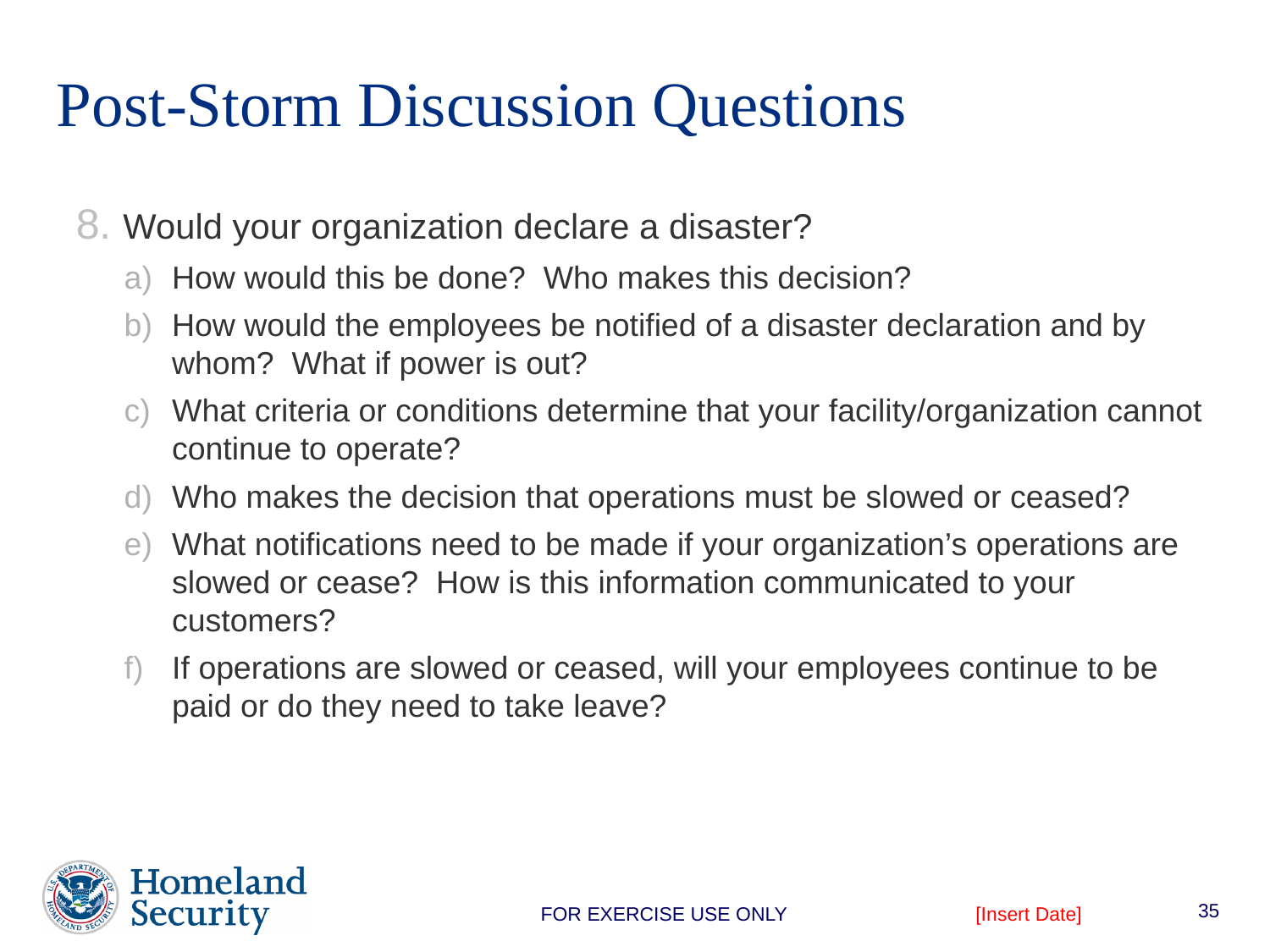

# Post-Storm Discussion Questions
8. Would your organization declare a disaster?
How would this be done?  Who makes this decision?
How would the employees be notified of a disaster declaration and by whom?  What if power is out?
What criteria or conditions determine that your facility/organization cannot continue to operate?
Who makes the decision that operations must be slowed or ceased?
What notifications need to be made if your organization’s operations are slowed or cease?  How is this information communicated to your customers?
If operations are slowed or ceased, will your employees continue to be paid or do they need to take leave?

35